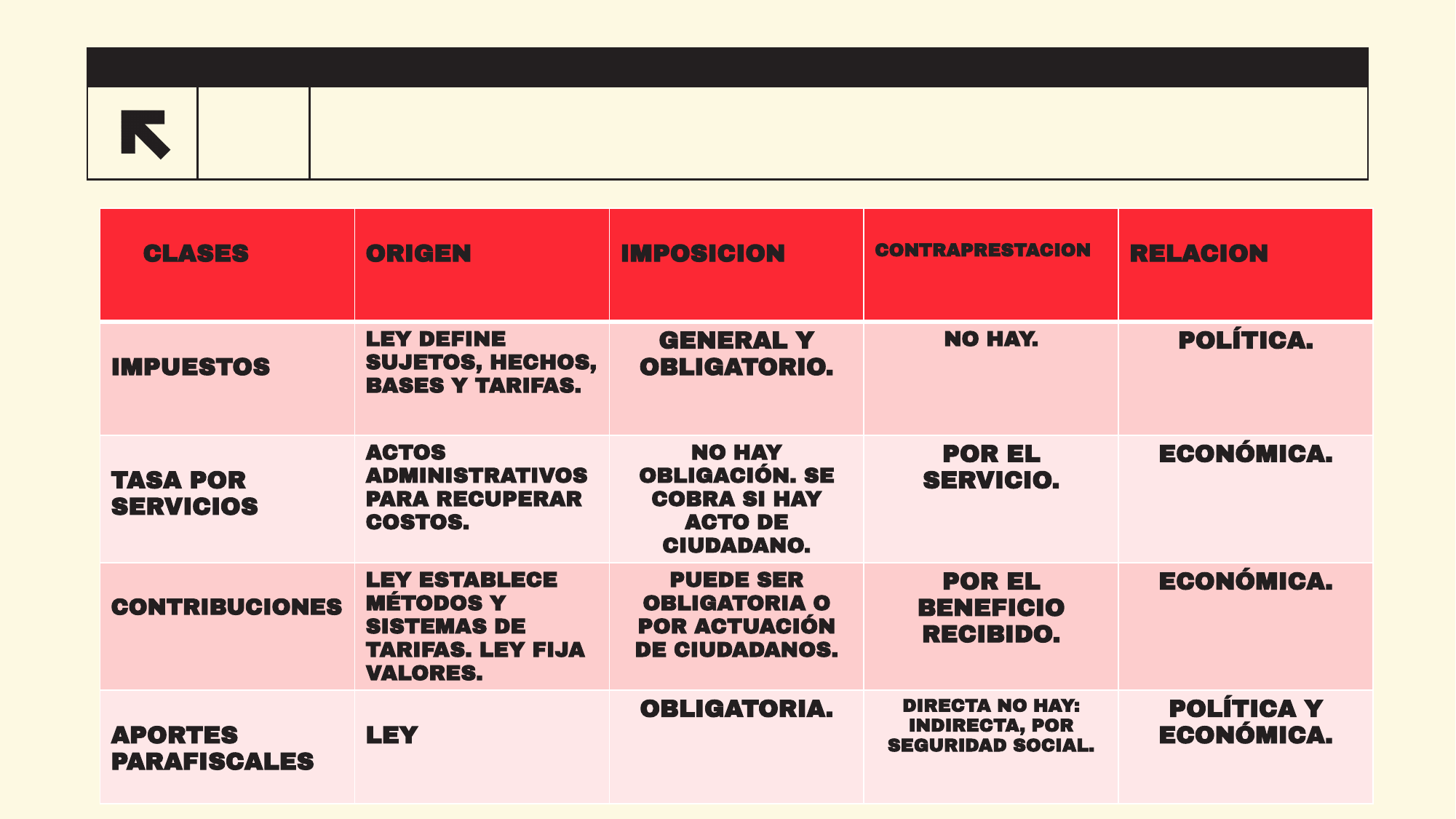

6
| CLASES | ORIGEN | IMPOSICION | CONTRAPRESTACION | RELACION |
| --- | --- | --- | --- | --- |
| IMPUESTOS | LEY DEFINE SUJETOS, HECHOS, BASES Y TARIFAS. | GENERAL Y OBLIGATORIO. | NO HAY. | POLÍTICA. |
| TASA POR SERVICIOS | ACTOS ADMINISTRATIVOS PARA RECUPERAR COSTOS. | NO HAY OBLIGACIÓN. SE COBRA SI HAY ACTO DE CIUDADANO. | POR EL SERVICIO. | ECONÓMICA. |
| CONTRIBUCIONES | LEY ESTABLECE MÉTODOS Y SISTEMAS DE TARIFAS. LEY FIJA VALORES. | PUEDE SER OBLIGATORIA O POR ACTUACIÓN DE CIUDADANOS. | POR EL BENEFICIO RECIBIDO. | ECONÓMICA. |
| APORTES PARAFISCALES | LEY | OBLIGATORIA. | DIRECTA NO HAY: INDIRECTA, POR SEGURIDAD SOCIAL. | POLÍTICA Y ECONÓMICA. |